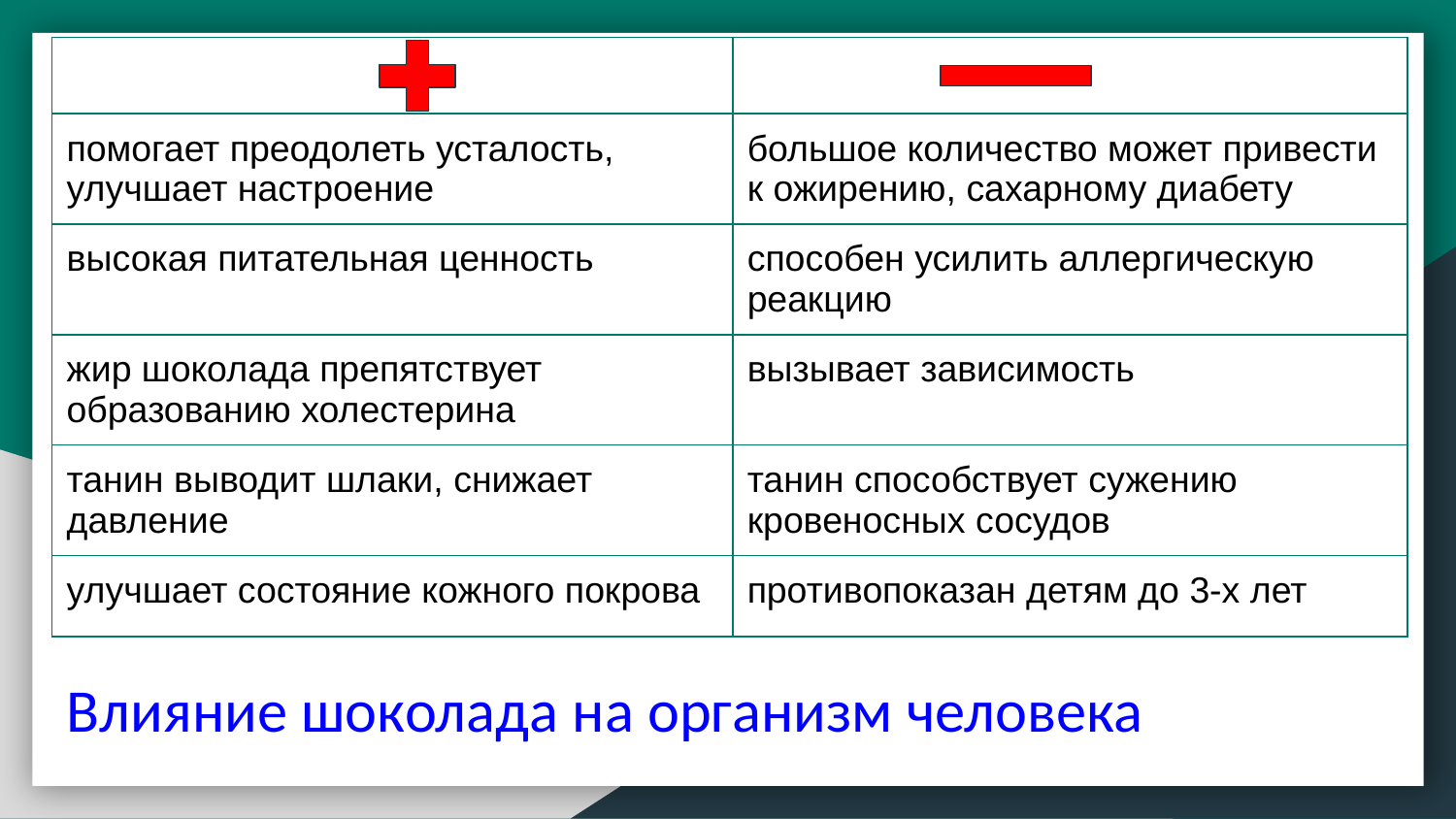

|  |  |
| --- | --- |
| помогает преодолеть усталость, улучшает настроение | большое количество может привести к ожирению, сахарному диабету |
| высокая питательная ценность | способен усилить аллергическую реакцию |
| жир шоколада препятствует образованию холестерина | вызывает зависимость |
| танин выводит шлаки, снижает давление | танин способствует сужению кровеносных сосудов |
| улучшает состояние кожного покрова | противопоказан детям до 3-х лет |

Влияние шоколада на организм человека